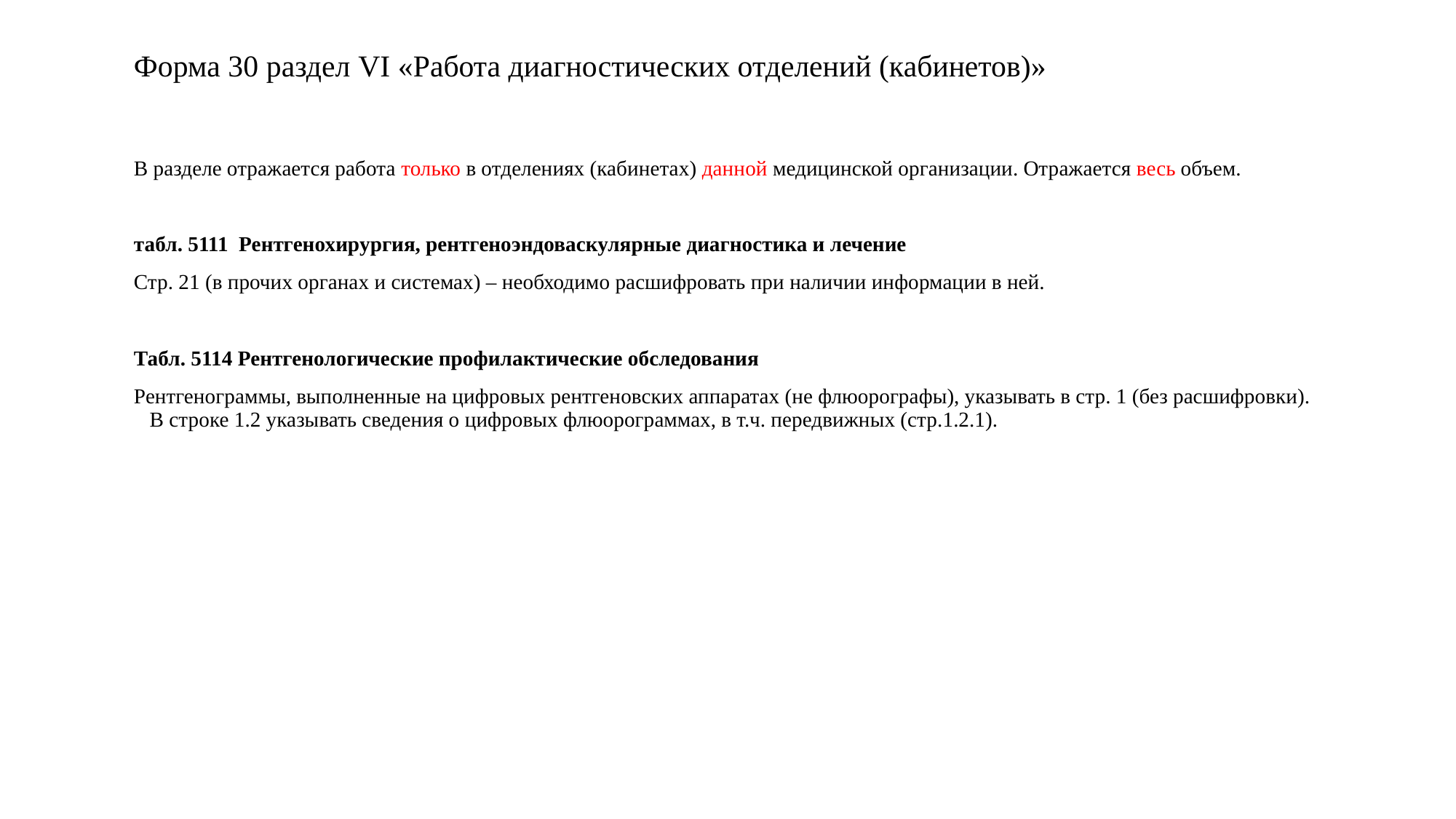

# Форма 30 раздел VI «Работа диагностических отделений (кабинетов)»
В разделе отражается работа только в отделениях (кабинетах) данной медицинской организации. Отражается весь объем.

табл. 5111  Рентгенохирургия, рентгеноэндоваскулярные диагностика и лечение
Стр. 21 (в прочих органах и системах) – необходимо расшифровать при наличии информации в ней.

Табл. 5114 Рентгенологические профилактические обследования
Рентгенограммы, выполненные на цифровых рентгеновских аппаратах (не флюорографы), указывать в стр. 1 (без расшифровки).          В строке 1.2 указывать сведения о цифровых флюорограммах, в т.ч. передвижных (стр.1.2.1).